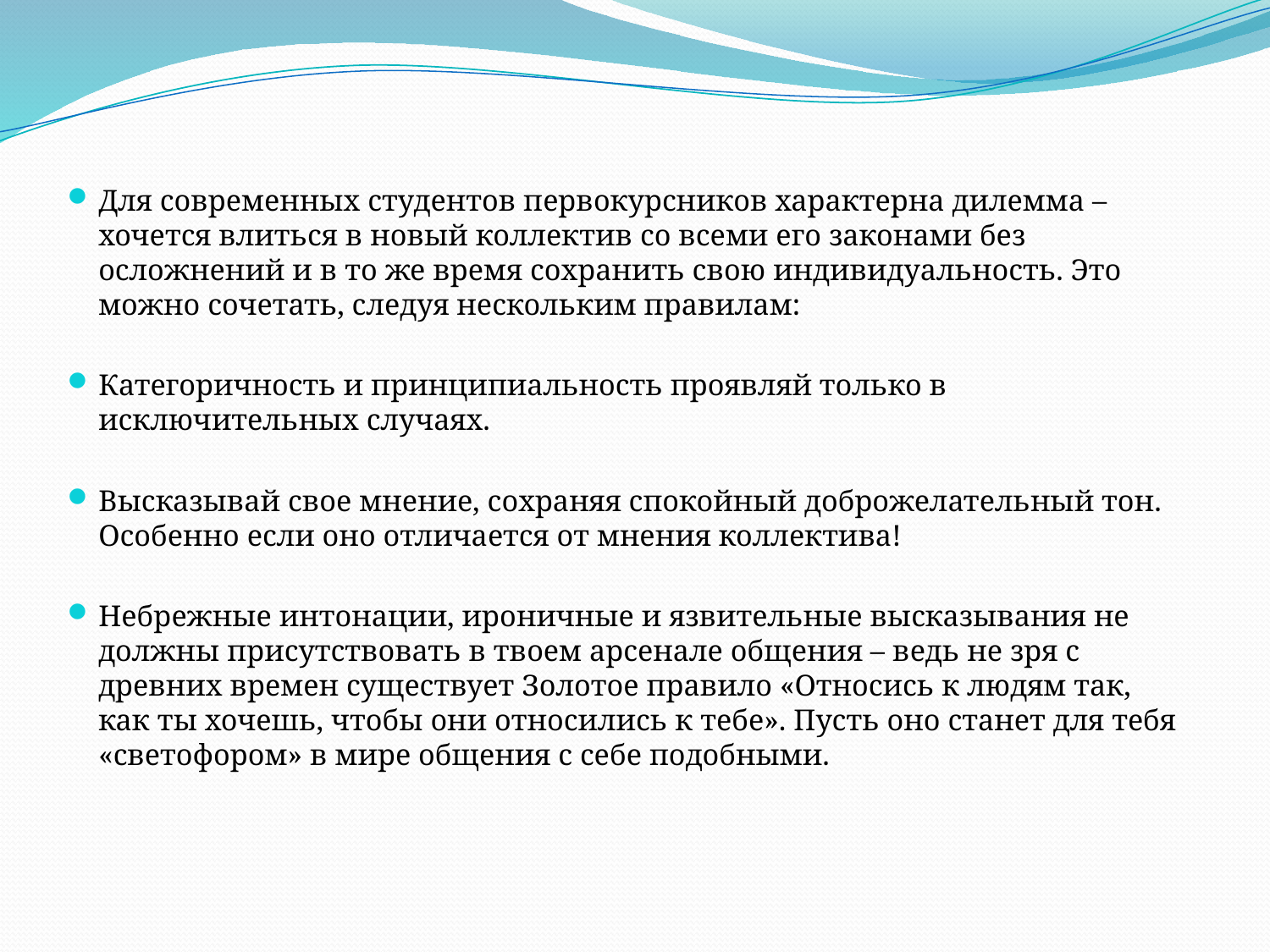

Для современных студентов первокурсников характерна дилемма – хочется влиться в новый коллектив со всеми его законами без осложнений и в то же время сохранить свою индивидуальность. Это можно сочетать, следуя нескольким правилам:

Категоричность и принципиальность проявляй только в исключительных случаях.

Высказывай свое мнение, сохраняя спокойный доброжелательный тон. Особенно если оно отличается от мнения коллектива!

Небрежные интонации, ироничные и язвительные высказывания не должны присутствовать в твоем арсенале общения – ведь не зря с древних времен существует Золотое правило «Относись к людям так, как ты хочешь, чтобы они относились к тебе». Пусть оно станет для тебя «светофором» в мире общения с себе подобными.